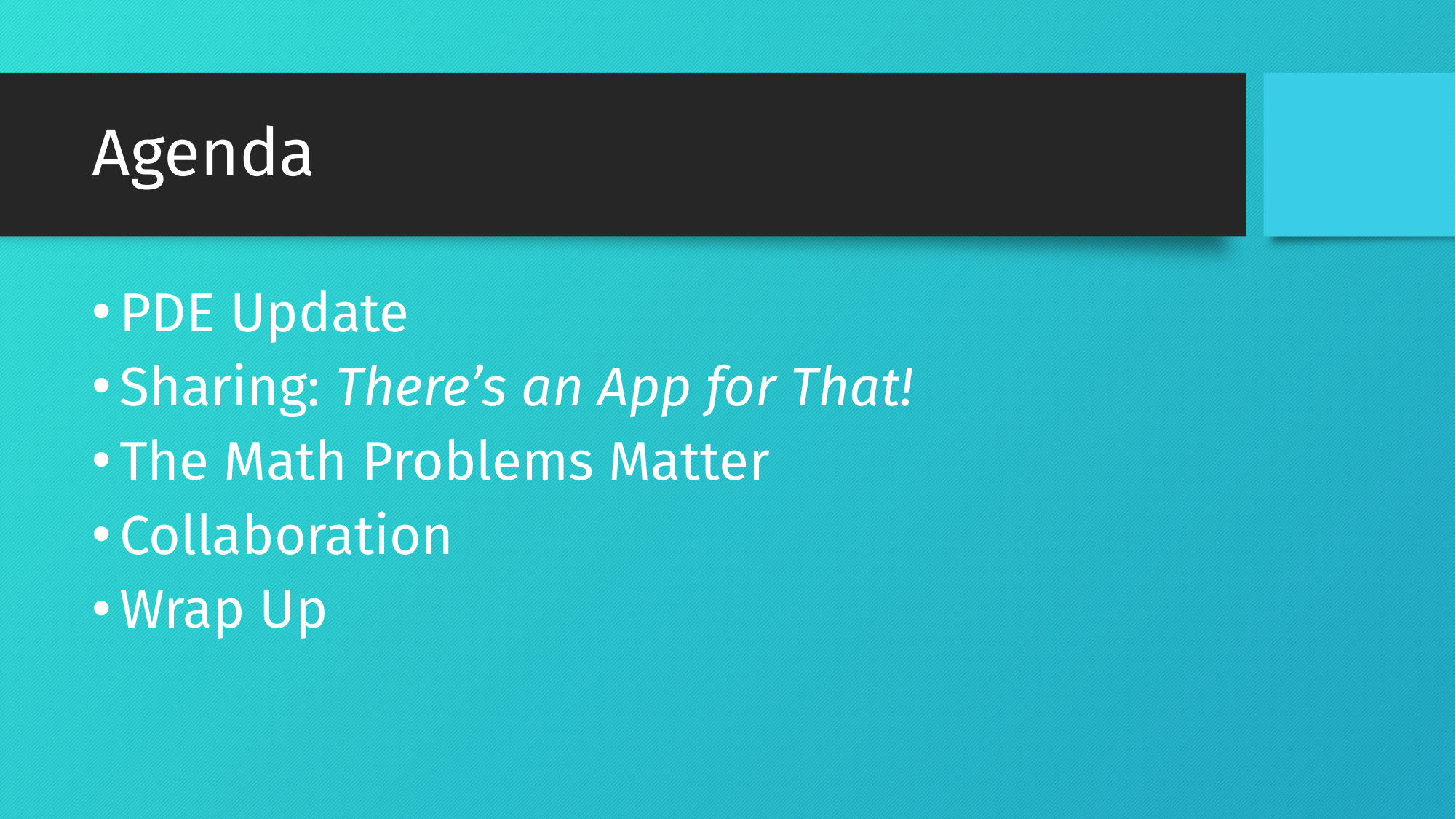

# Agenda
PDE Update
Sharing: There’s an App for That!
The Math Problems Matter
Collaboration
Wrap Up